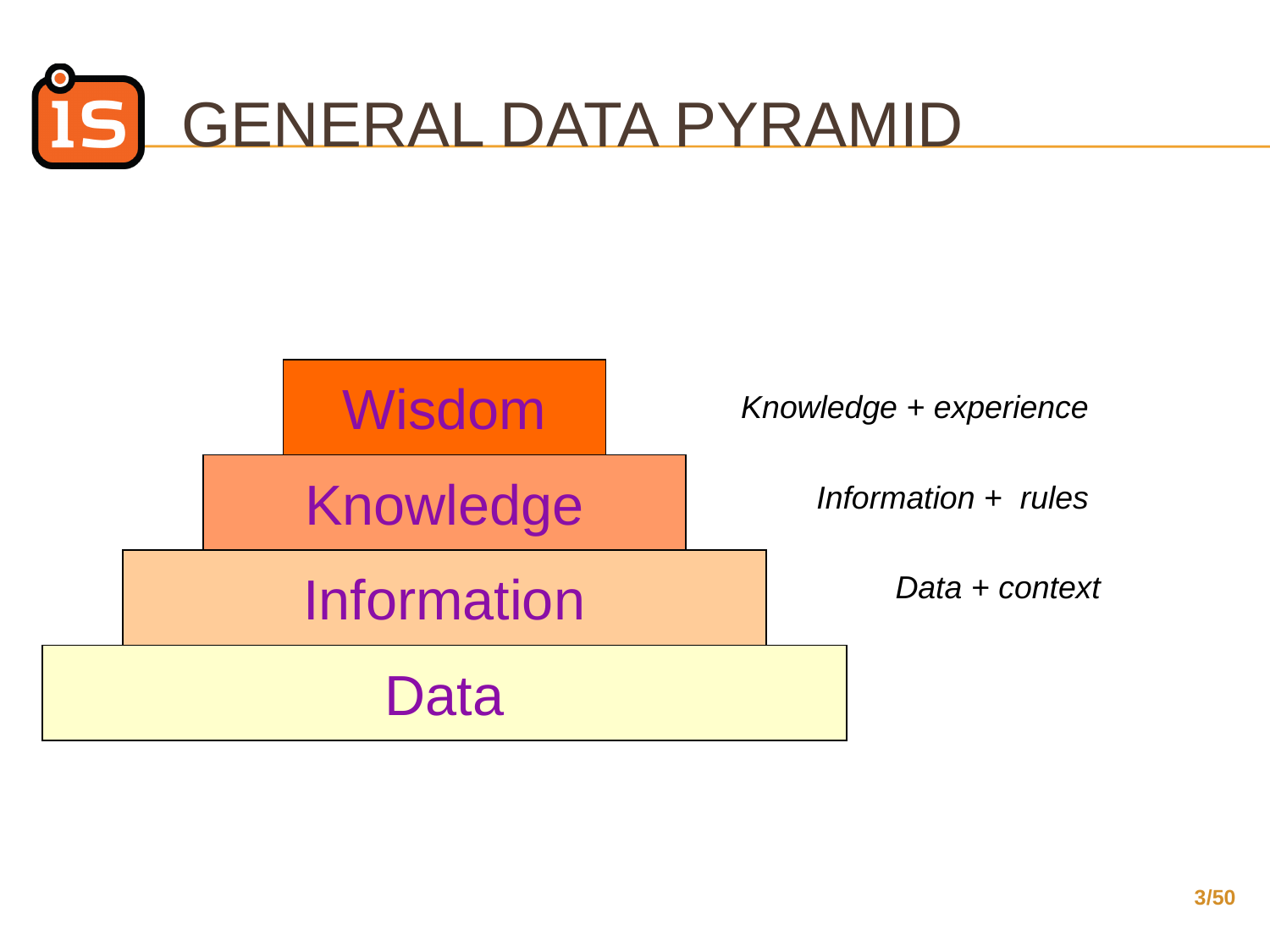

# GENERAL Data pyramid
Wisdom
Knowledge + experience
Knowledge
Information +  rules
Information
Data + context
Data
3/50